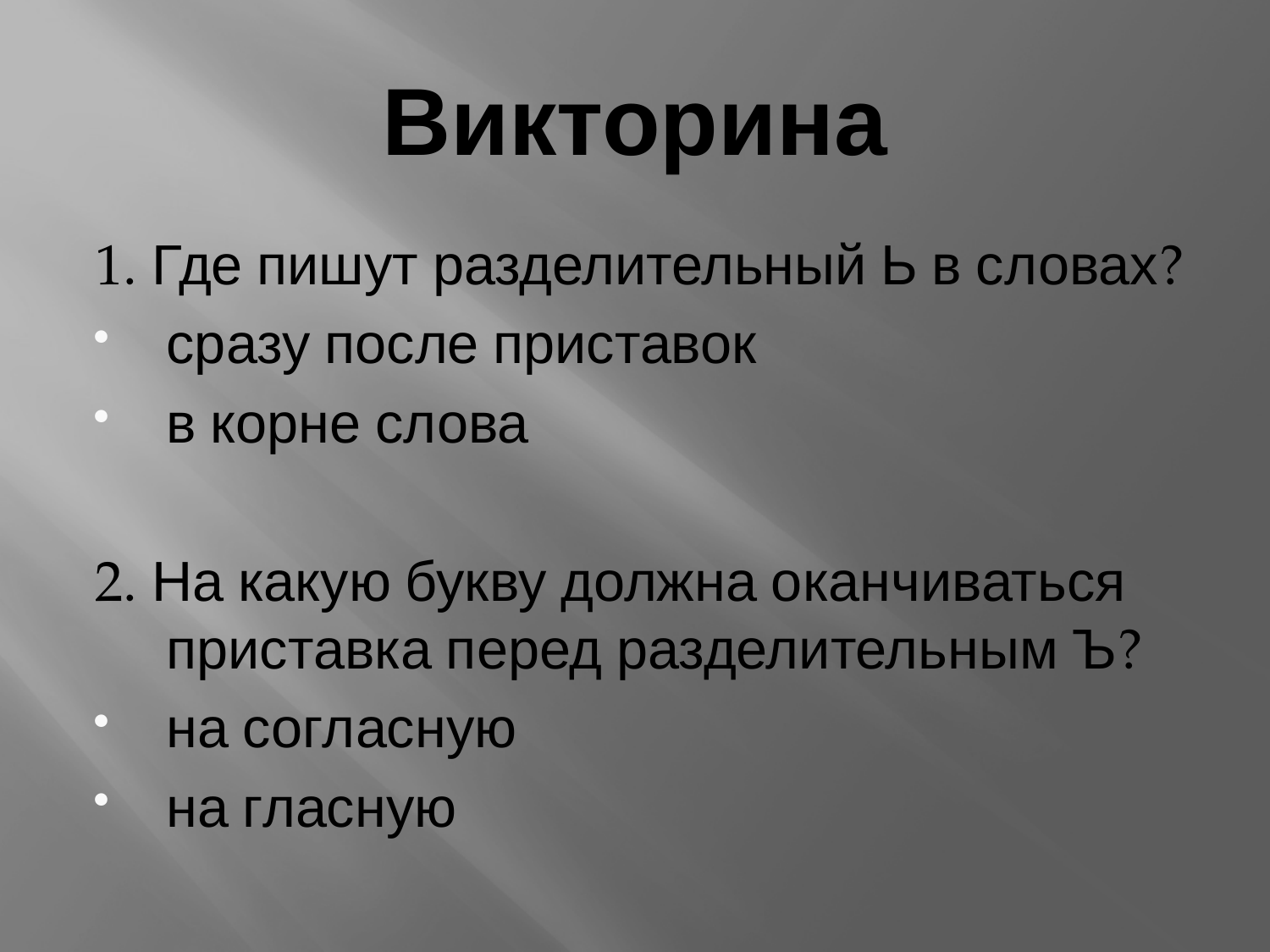

# Викторина
1. Где пишут разделительный Ь в словах?
сразу после приставок
в корне слова

2. На какую букву должна оканчиваться приставка перед разделительным Ъ?
на согласную
на гласную